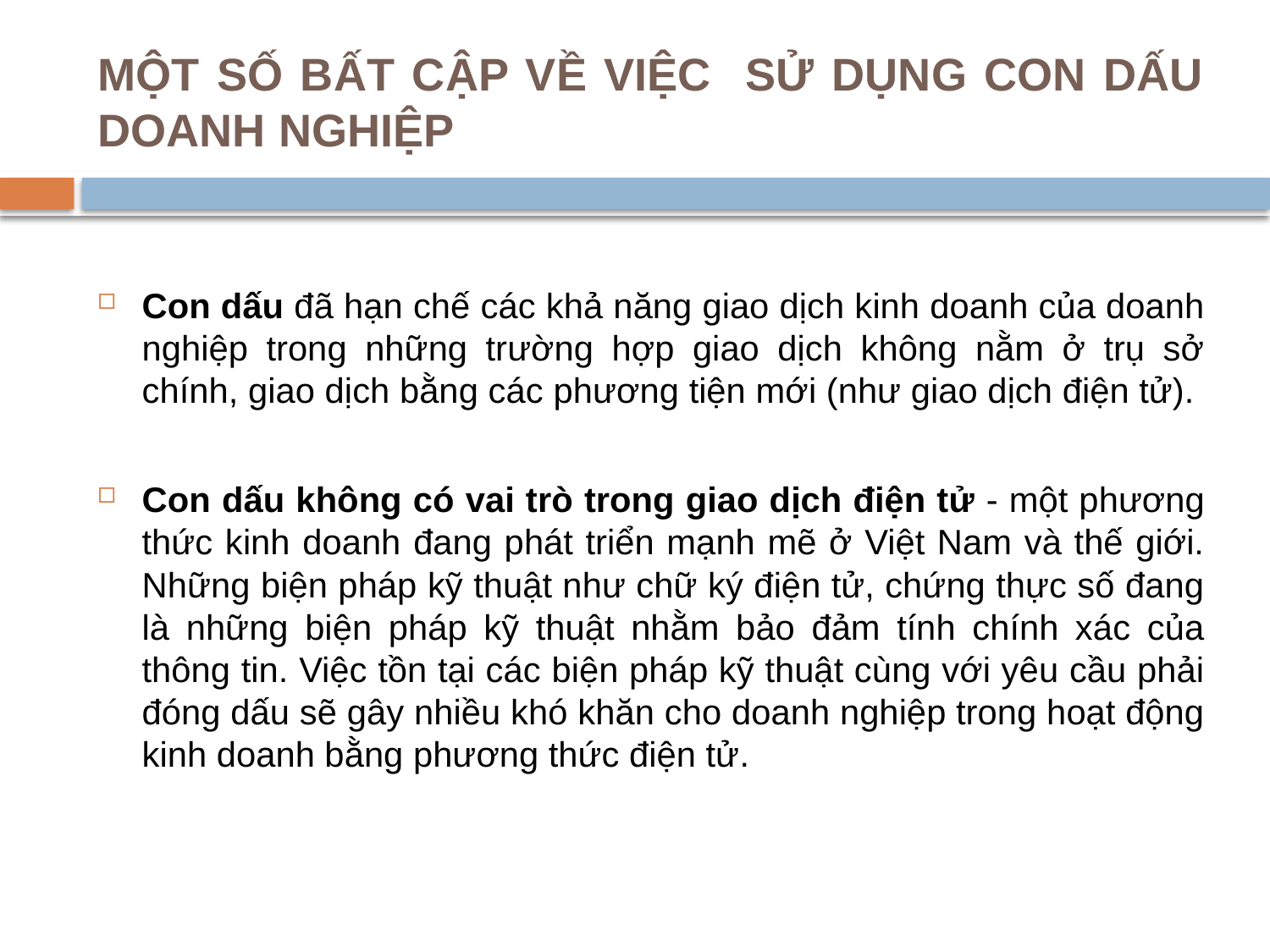

# MỘT SỐ BẤT CẬP VỀ VIỆC  SỬ DỤNG CON DẤU DOANH NGHIỆP

Con dấu đã hạn chế các khả năng giao dịch kinh doanh của doanh nghiệp trong những trường hợp giao dịch không nằm ở trụ sở chính, giao dịch bằng các phương tiện mới (như giao dịch điện tử).

Con dấu không có vai trò trong giao dịch điện tử - một phương thức kinh doanh đang phát triển mạnh mẽ ở Việt Nam và thế giới. Những biện pháp kỹ thuật như chữ ký điện tử, chứng thực số đang là những biện pháp kỹ thuật nhằm bảo đảm tính chính xác của thông tin. Việc tồn tại các biện pháp kỹ thuật cùng với yêu cầu phải đóng dấu sẽ gây nhiều khó khăn cho doanh nghiệp trong hoạt động kinh doanh bằng phương thức điện tử.